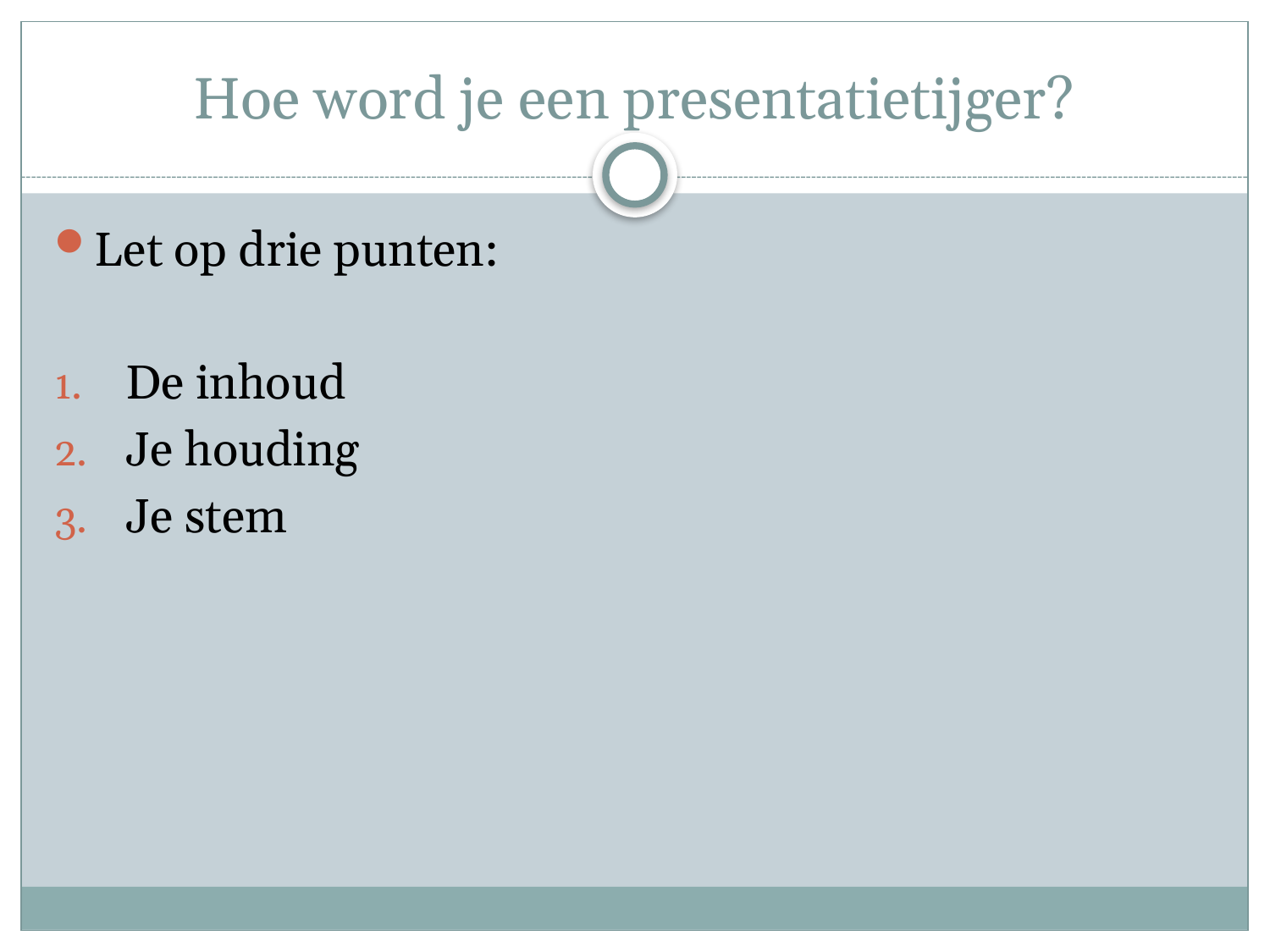

# Hoe word je een presentatietijger?
Let op drie punten:

De inhoud
Je houding
Je stem